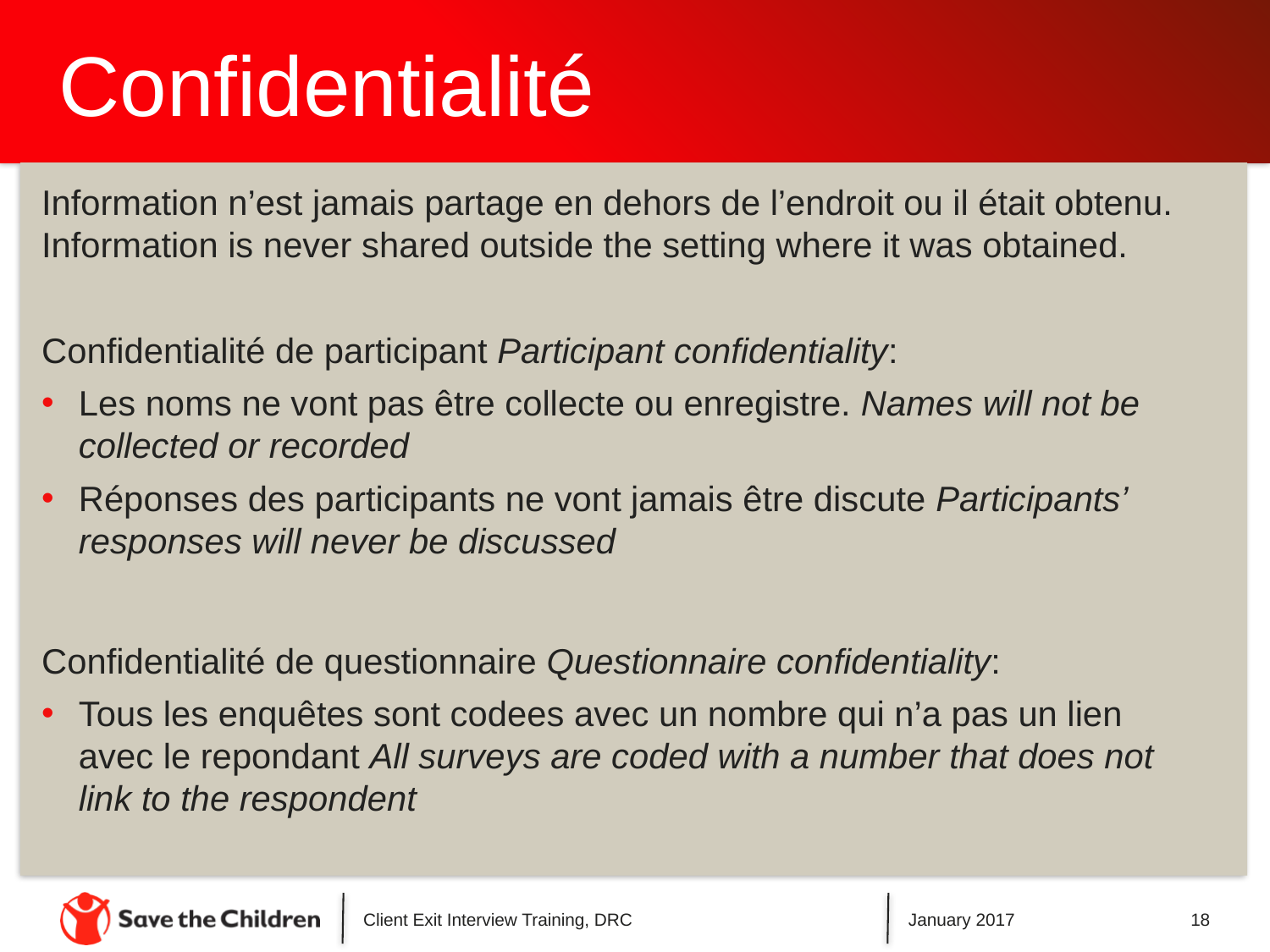

# Confidentialité
Information n’est jamais partage en dehors de l’endroit ou il était obtenu. Information is never shared outside the setting where it was obtained.

Confidentialité de participant Participant confidentiality:
Les noms ne vont pas être collecte ou enregistre. Names will not be collected or recorded
Réponses des participants ne vont jamais être discute Participants’ responses will never be discussed

Confidentialité de questionnaire Questionnaire confidentiality:
Tous les enquêtes sont codees avec un nombre qui n’a pas un lien avec le repondant All surveys are coded with a number that does not link to the respondent
Client Exit Interview Training, DRC
January 2017
18